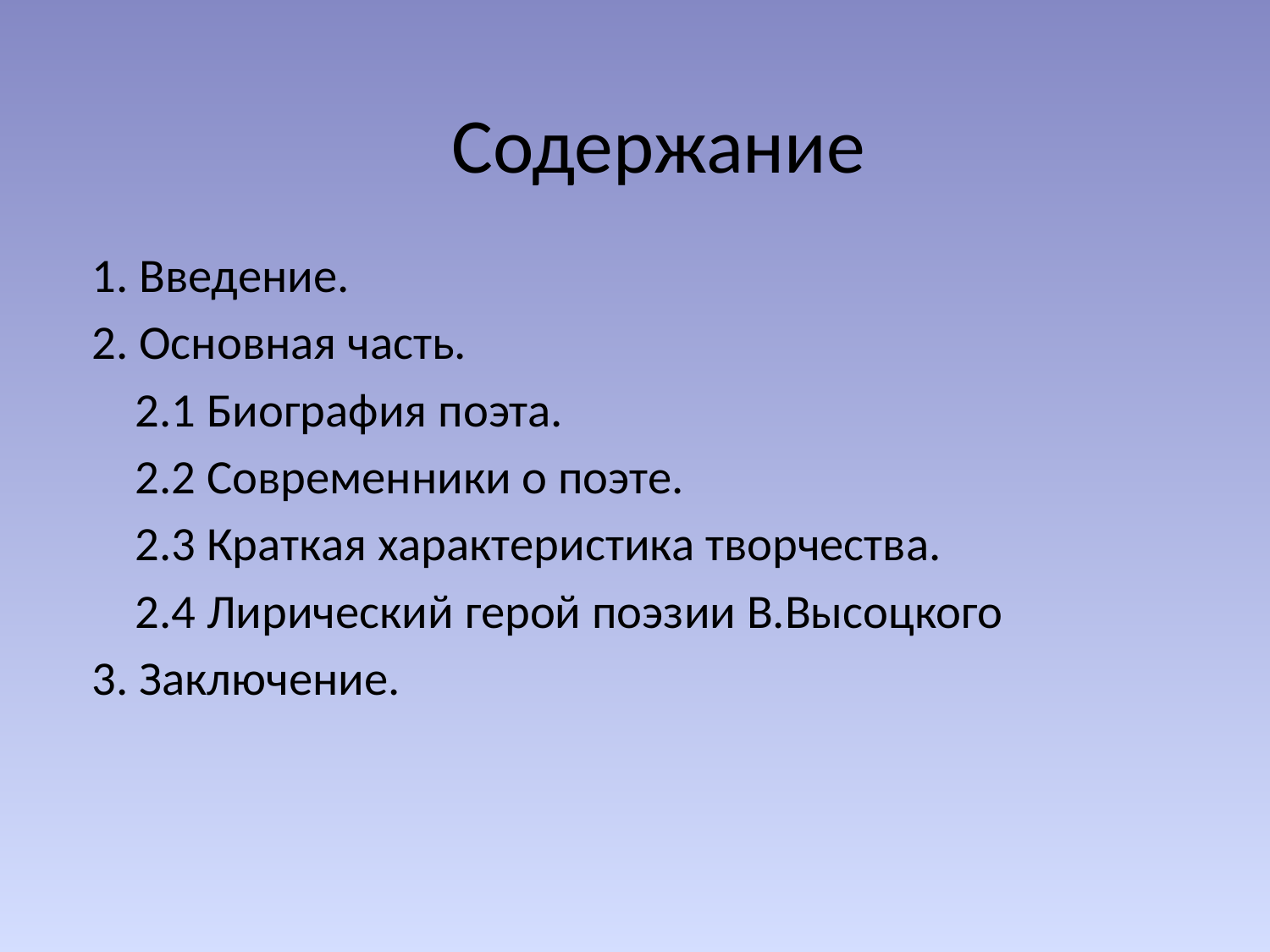

# Содержание
1. Введение.
2. Основная часть.
    2.1 Биография поэта.
    2.2 Современники о поэте.
    2.3 Краткая характеристика творчества.
    2.4 Лирический герой поэзии В.Высоцкого
3. Заключение.